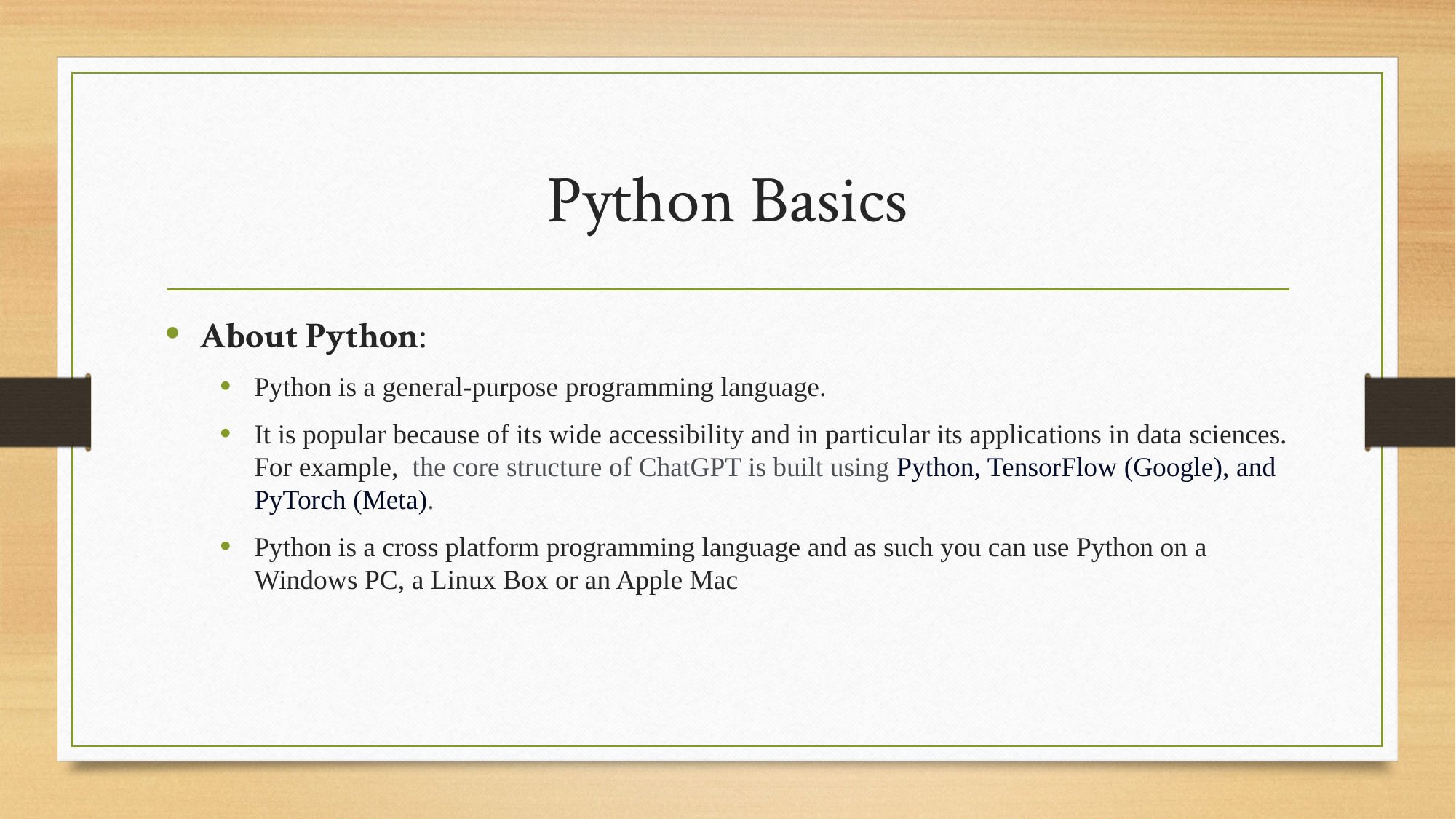

# Python Basics
About Python:
Python is a general-purpose programming language.
It is popular because of its wide accessibility and in particular its applications in data sciences. For example,  the core structure of ChatGPT is built using Python, TensorFlow (Google), and PyTorch (Meta).
Python is a cross platform programming language and as such you can use Python on a Windows PC, a Linux Box or an Apple Mac